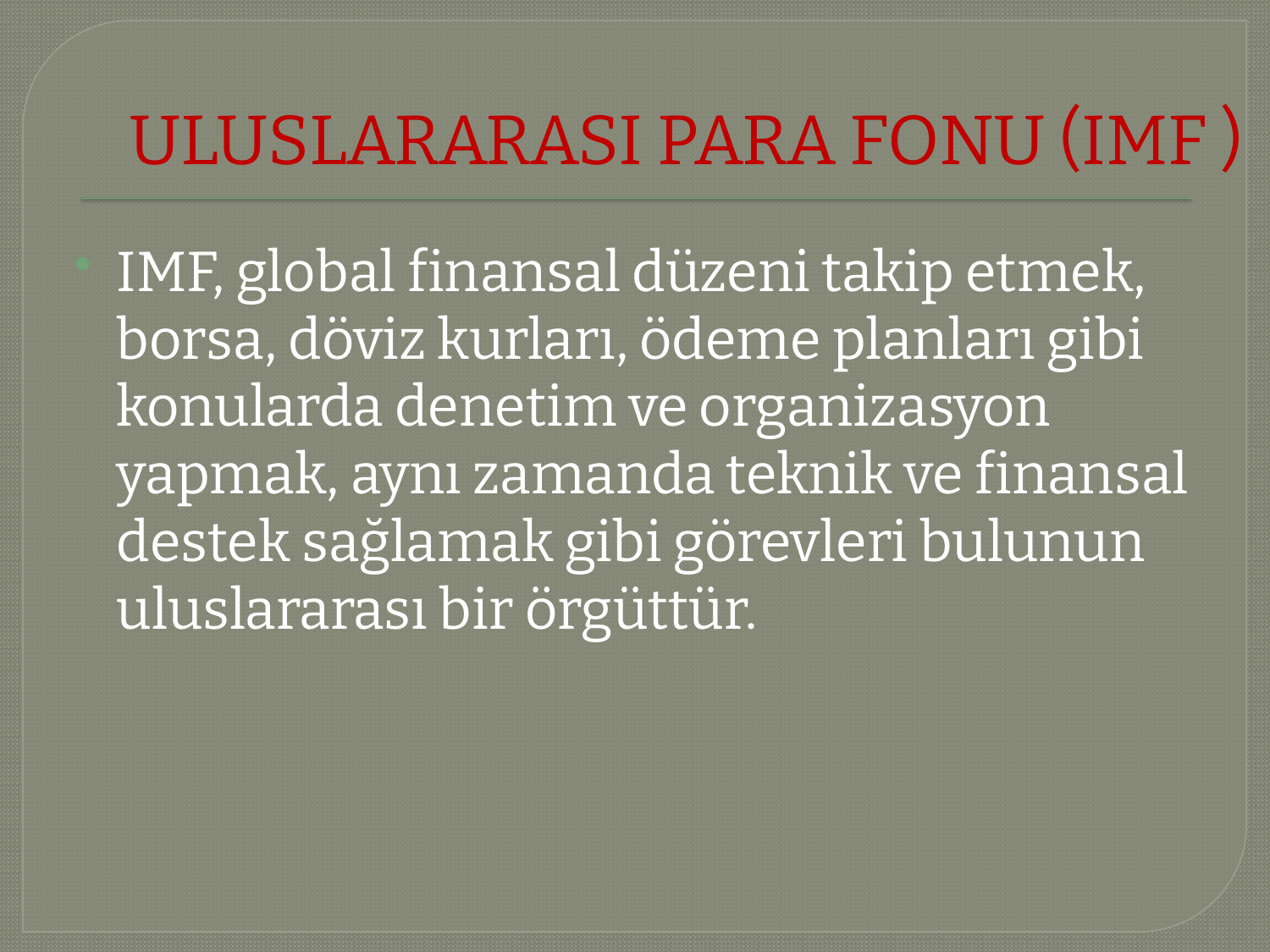

# ULUSLARARASI PARA FONU (IMF )
IMF, global finansal düzeni takip etmek, borsa, döviz kurları, ödeme planları gibi konularda denetim ve organizasyon yapmak, aynı zamanda teknik ve finansal destek sağlamak gibi görevleri bulunun uluslararası bir örgüttür.